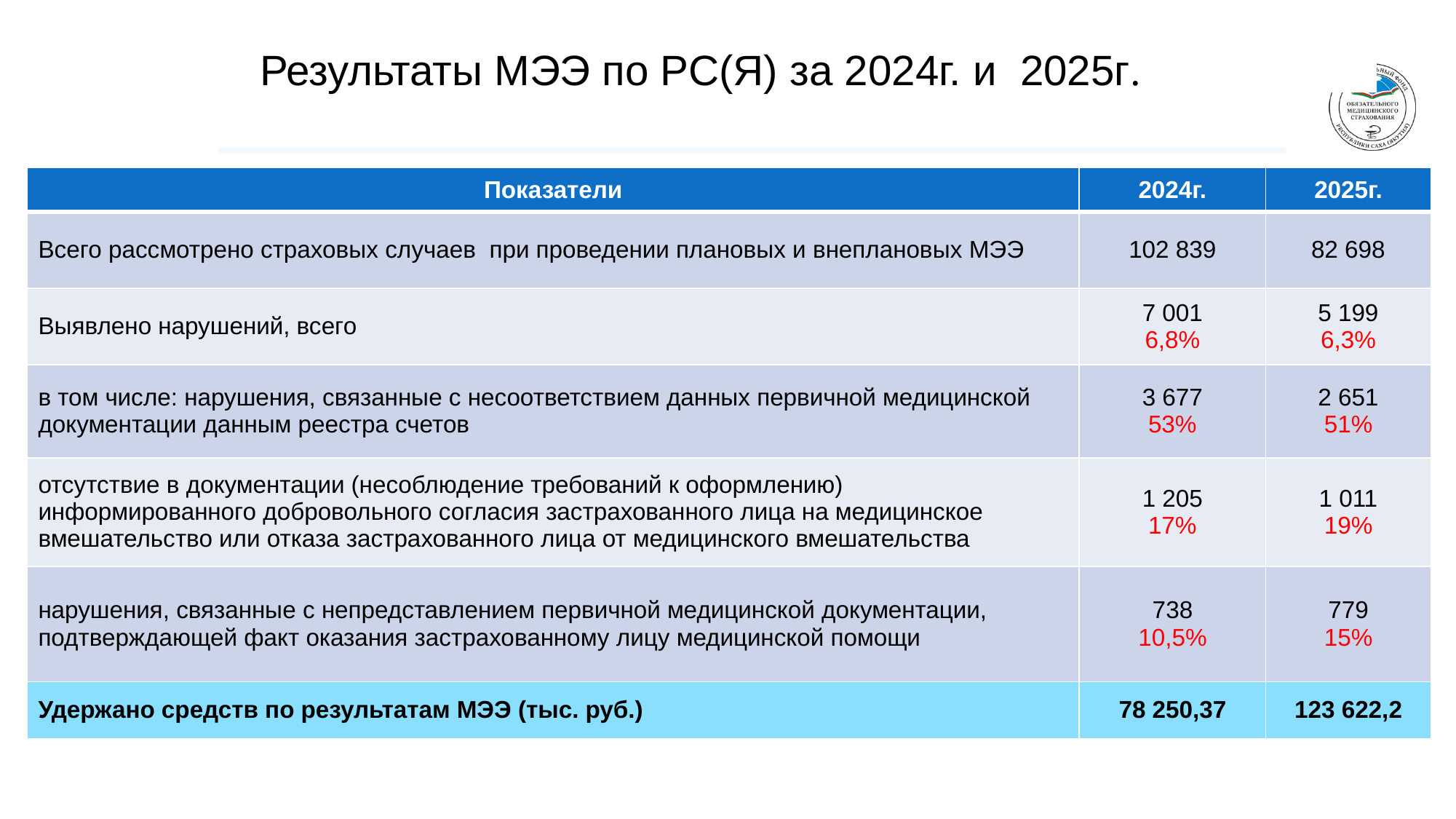

# Результаты МЭЭ по РС(Я) за 2024г. и  2025г.
| Показатели | 2024г. | 2025г. |
| --- | --- | --- |
| Всего рассмотрено страховых случаев при проведении плановых и внеплановых МЭЭ | 102 839 | 82 698 |
| Выявлено нарушений, всего | 7 001 6,8% | 5 199 6,3% |
| в том числе: нарушения, связанные с несоответствием данных первичной медицинской документации данным реестра счетов | 3 677 53% | 2 651 51% |
| отсутствие в документации (несоблюдение требований к оформлению) информированного добровольного согласия застрахованного лица на медицинское вмешательство или отказа застрахованного лица от медицинского вмешательства | 1 205 17% | 1 011 19% |
| нарушения, связанные с непредставлением первичной медицинской документации, подтверждающей факт оказания застрахованному лицу медицинской помощи | 738 10,5% | 779 15% |
| Удержано средств по результатам МЭЭ (тыс. руб.) | 78 250,37 | 123 622,2 |